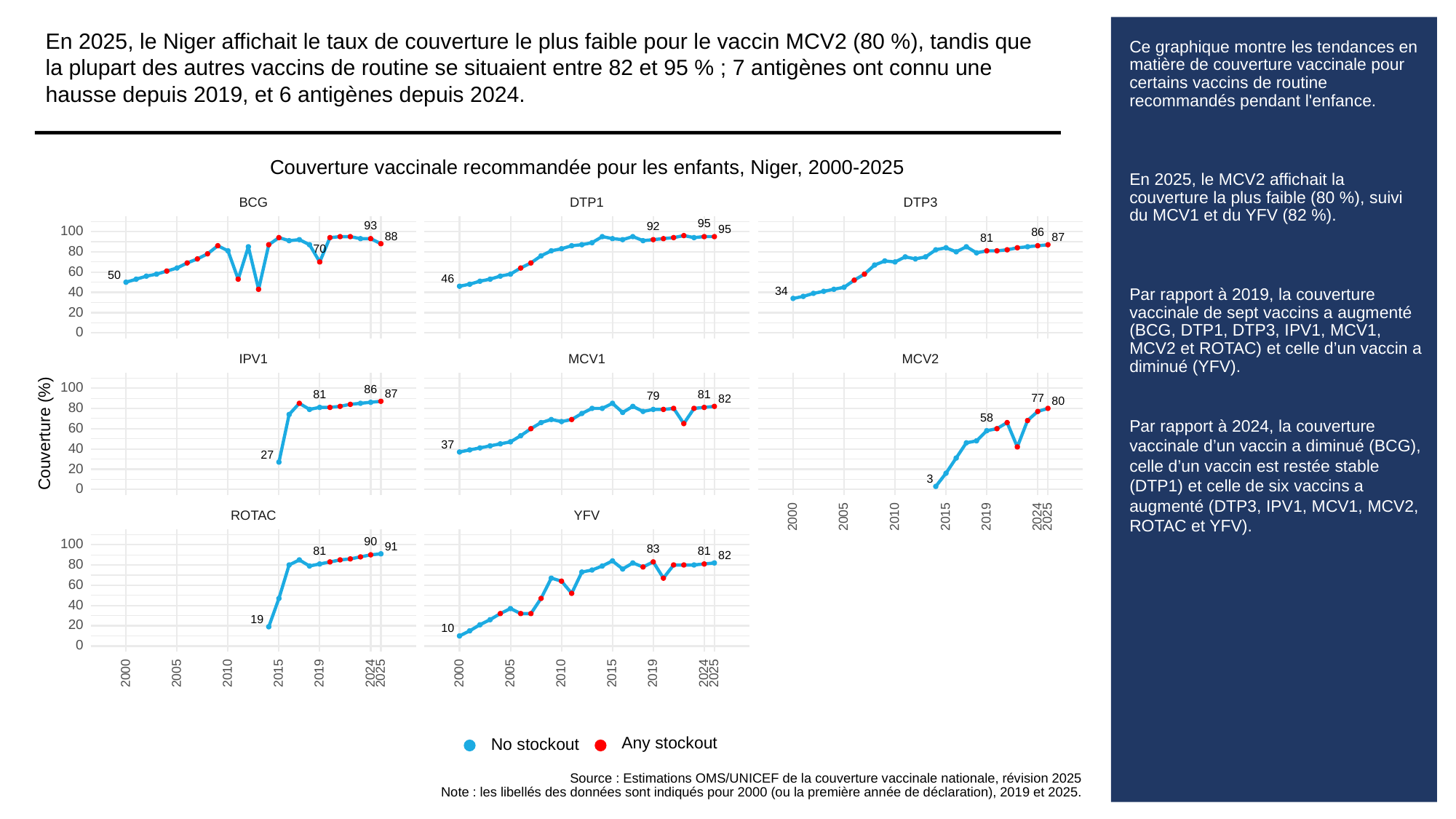

En 2025, le Niger affichait le taux de couverture le plus faible pour le vaccin MCV2 (80 %), tandis que la plupart des autres vaccins de routine se situaient entre 82 et 95 % ; 7 antigènes ont connu une hausse depuis 2019, et 6 antigènes depuis 2024.
# Ce graphique montre les tendances en matière de couverture vaccinale pour certains vaccins de routine recommandés pendant l'enfance.

En 2025, le MCV2 affichait la couverture la plus faible (80 %), suivi du MCV1 et du YFV (82 %).

Par rapport à 2019, la couverture vaccinale de sept vaccins a augmenté (BCG, DTP1, DTP3, IPV1, MCV1, MCV2 et ROTAC) et celle d’un vaccin a diminué (YFV).

Par rapport à 2024, la couverture vaccinale d’un vaccin a diminué (BCG), celle d’un vaccin est restée stable (DTP1) et celle de six vaccins a augmenté (DTP3, IPV1, MCV1, MCV2, ROTAC et YFV).

Couverture vaccinale recommandée pour les enfants, Niger, 2000-2025
BCG
DTP3
DTP1

95

93
92
95
100
86

88

87
81

70

80

60

50

46

40
34

20

0

MCV1
MCV2
IPV1

100
86

87
81
81
79
77
82
80

80

58

60
Couverture (%)

37

40

27

20

3

0

ROTAC
YFV
2000
2005
2010
2015
2019
2024
2025

90
100
91

83
81
81

82

80

60

40

19

20

10

0

2000
2005
2010
2015
2019
2024
2025
2000
2005
2010
2015
2019
2024
2025
Any stockout
No stockout

Source : Estimations OMS/UNICEF de la couverture vaccinale nationale, révision 2025
Note : les libellés des données sont indiqués pour 2000 (ou la première année de déclaration), 2019 et 2025.